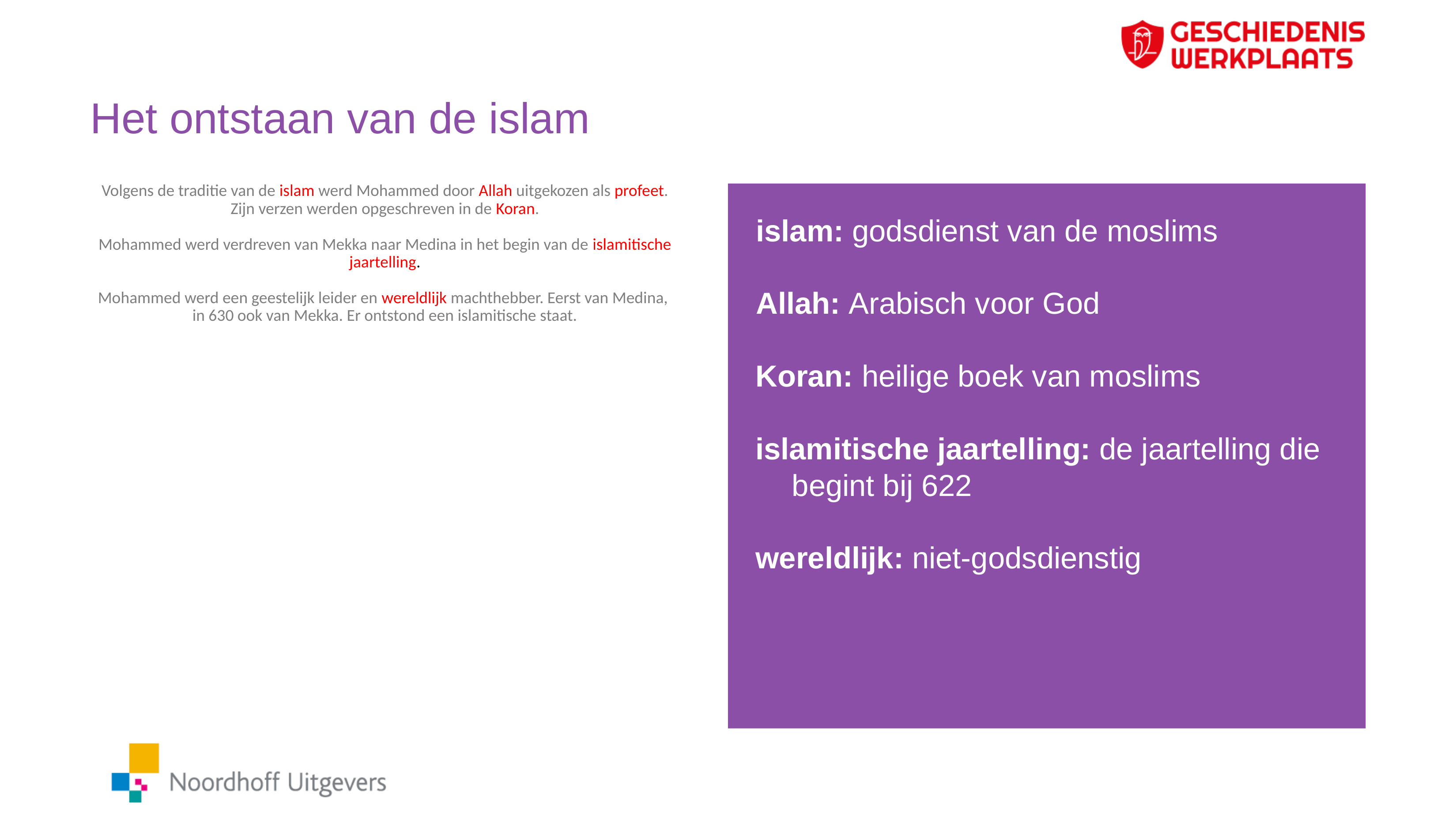

# Het ontstaan van de islam
Volgens de traditie van de islam werd Mohammed door Allah uitgekozen als profeet. Zijn verzen werden opgeschreven in de Koran.

Mohammed werd verdreven van Mekka naar Medina in het begin van de islamitische jaartelling.

Mohammed werd een geestelijk leider en wereldlijk machthebber. Eerst van Medina,
in 630 ook van Mekka. Er ontstond een islamitische staat.

islam: godsdienst van de moslims

Allah: Arabisch voor God

Koran: heilige boek van moslims

islamitische jaartelling: de jaartelling die begint bij 622

wereldlijk: niet-godsdienstig